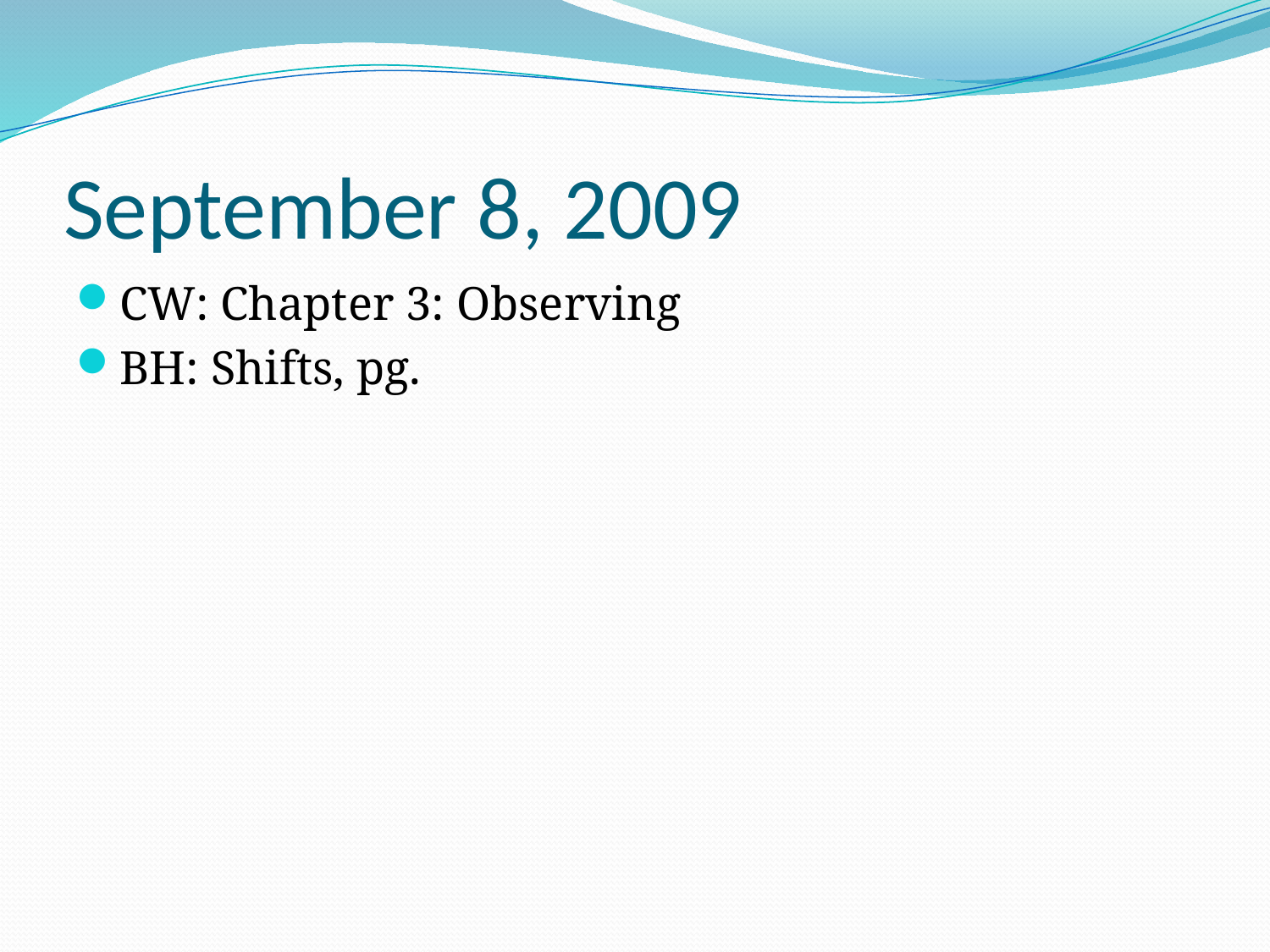

# September 8, 2009
CW: Chapter 3: Observing
BH: Shifts, pg.